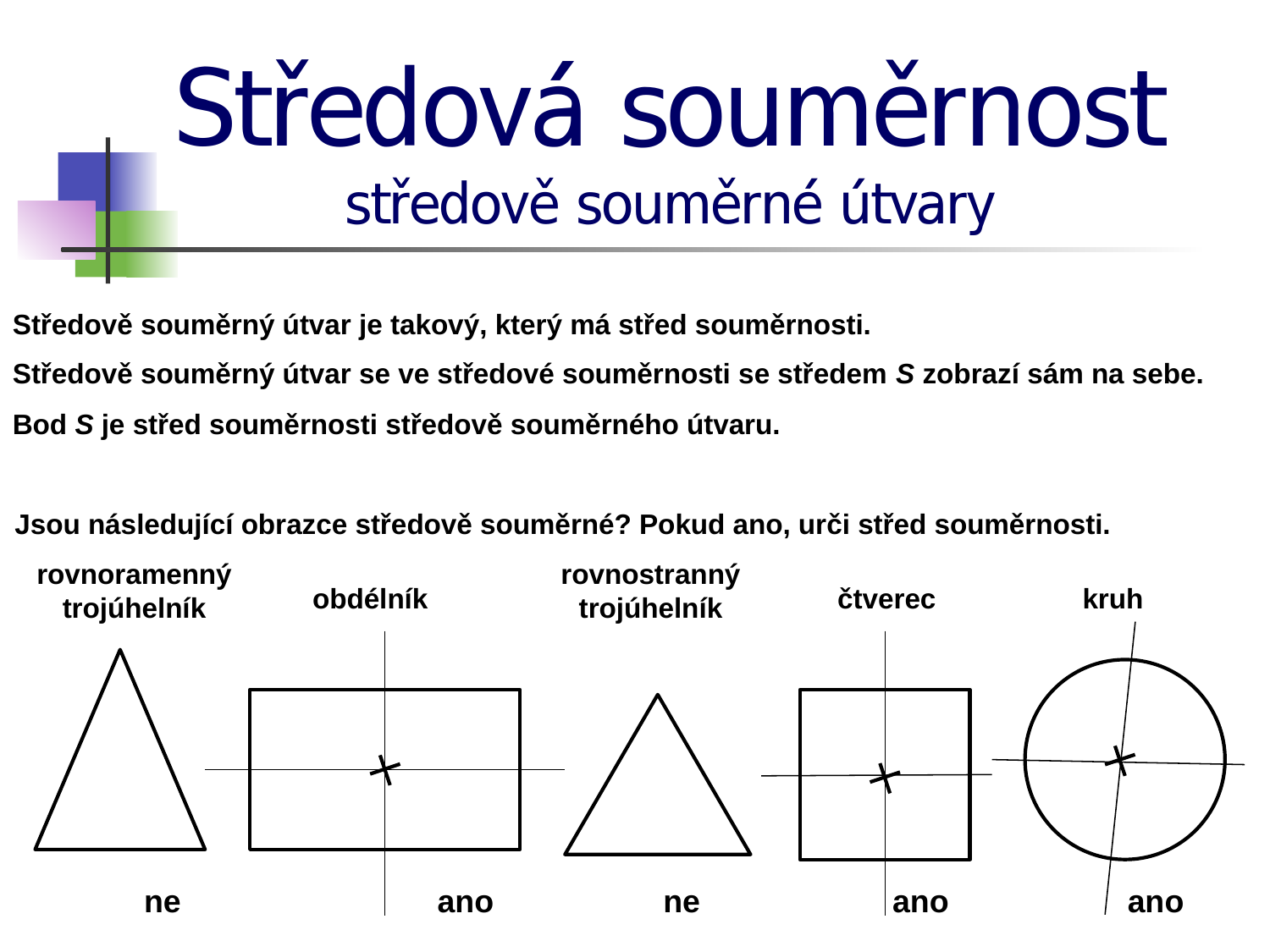

Středová souměrnost
středově souměrné útvary
Středově souměrný útvar je takový, který má střed souměrnosti.
Středově souměrný útvar se ve středové souměrnosti se středem S zobrazí sám na sebe.
Bod S je střed souměrnosti středově souměrného útvaru.
Jsou následující obrazce středově souměrné? Pokud ano, urči střed souměrnosti.
rovnoramenný trojúhelník
rovnostranný trojúhelník
obdélník
čtverec
kruh

ne
ano
ne
ano
ano